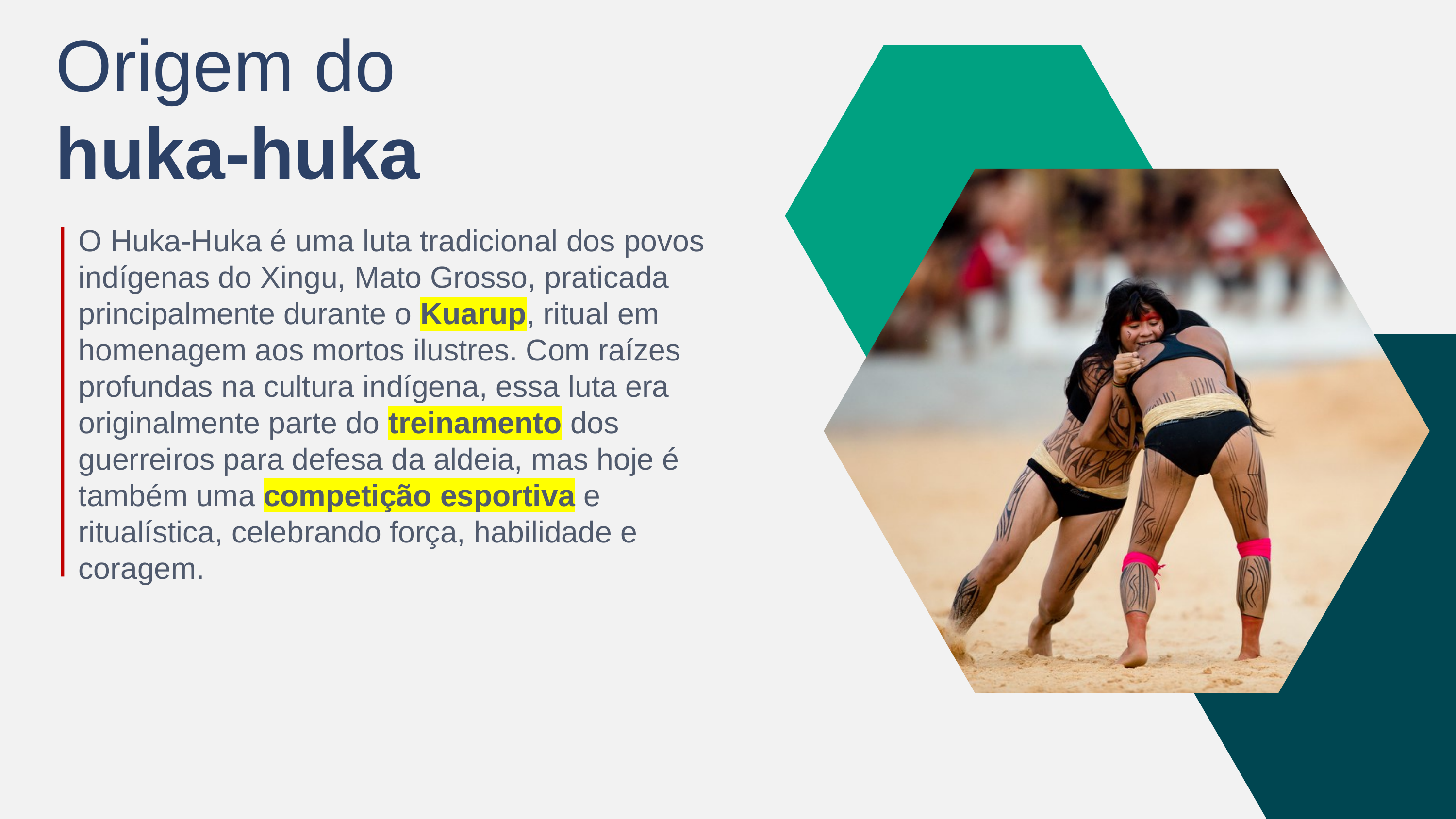

Origem do
huka-huka

O Huka-Huka é uma luta tradicional dos povos indígenas do Xingu, Mato Grosso, praticada principalmente durante o Kuarup, ritual em homenagem aos mortos ilustres. Com raízes profundas na cultura indígena, essa luta era originalmente parte do treinamento dos guerreiros para defesa da aldeia, mas hoje é também uma competição esportiva e ritualística, celebrando força, habilidade e coragem.